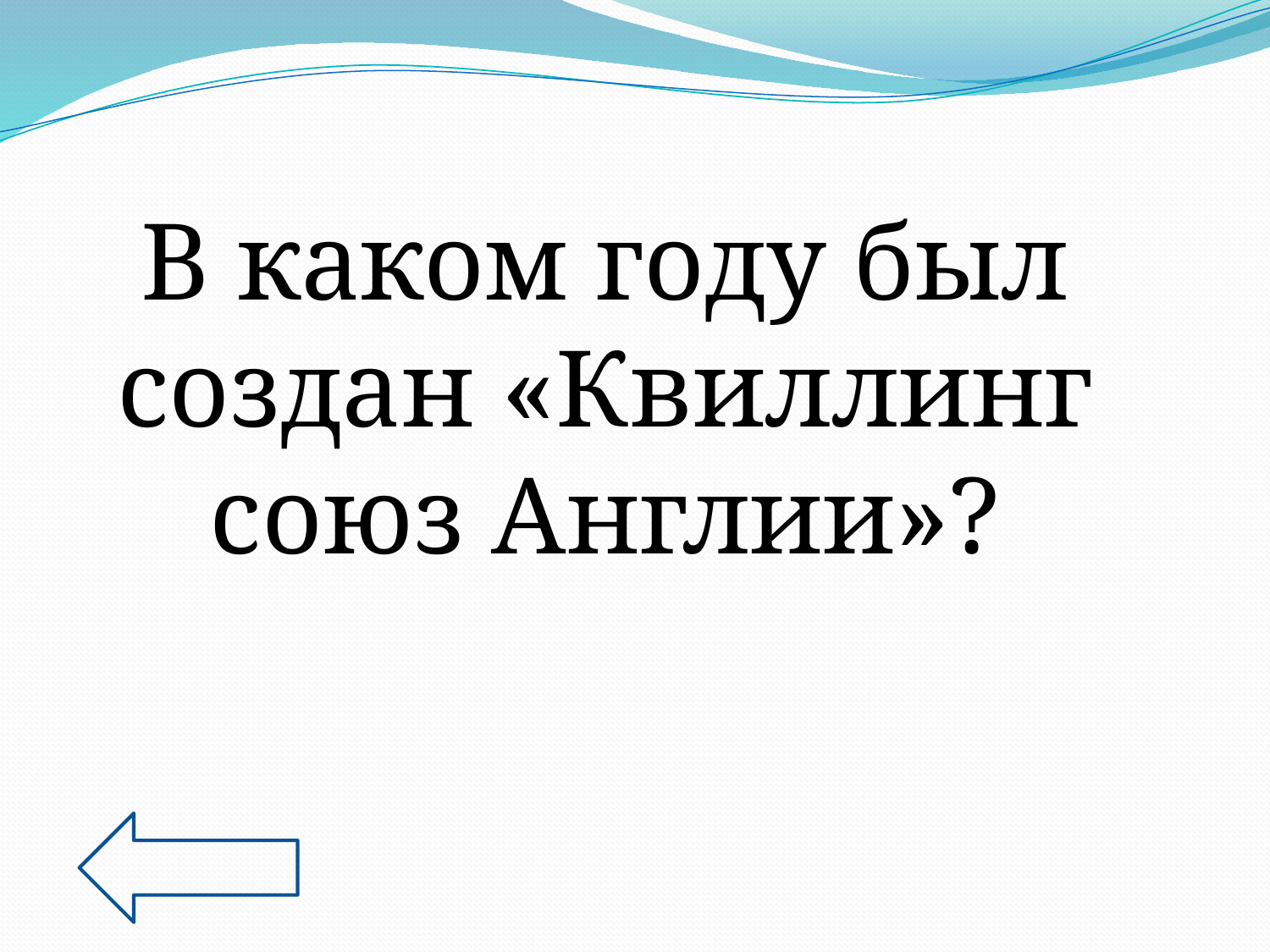

В каком году был создан «Квиллинг союз Англии»?